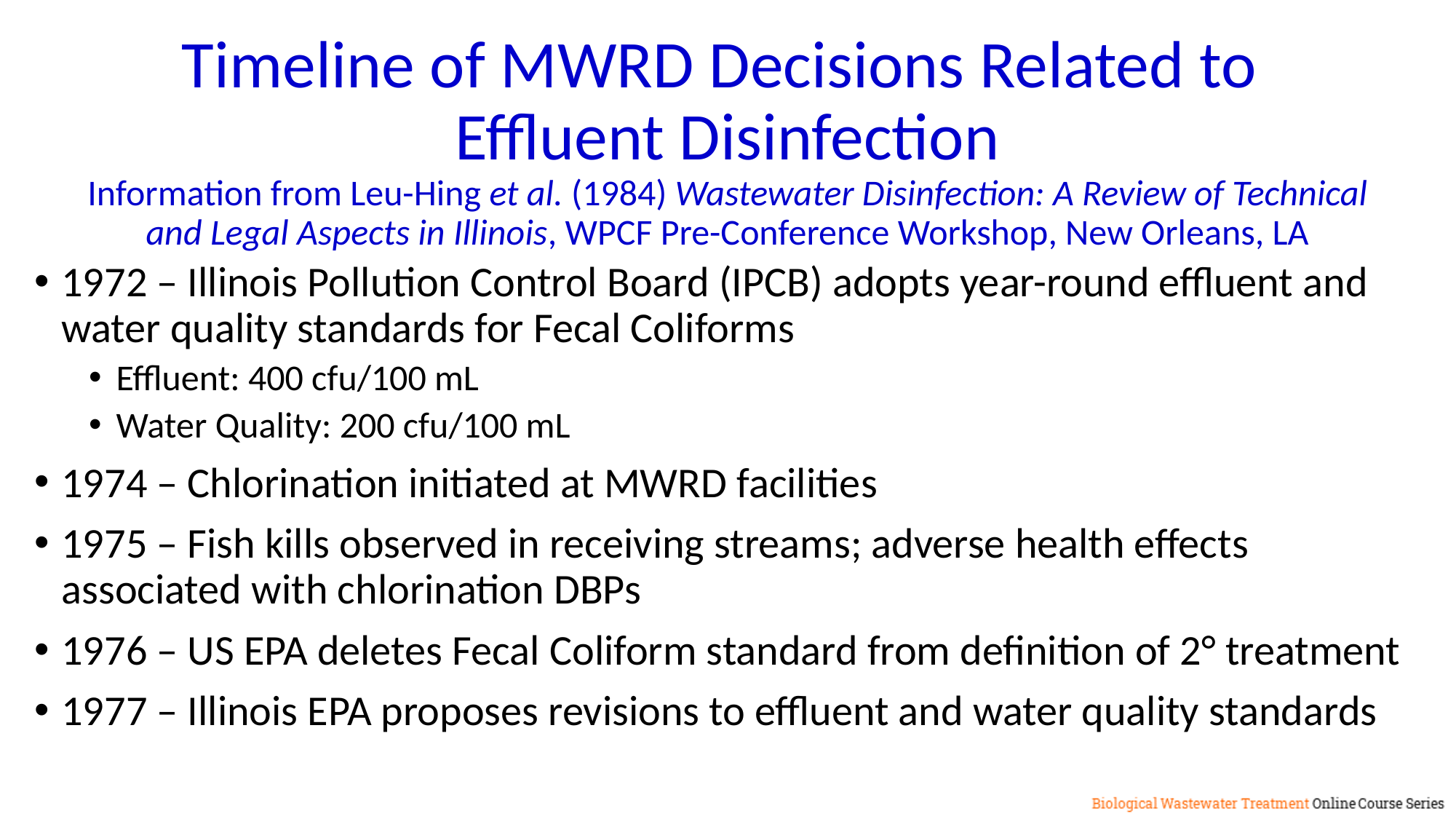

# Timeline of MWRD Decisions Related to Effluent Disinfection Information from Leu-Hing et al. (1984) Wastewater Disinfection: A Review of Technical and Legal Aspects in Illinois, WPCF Pre-Conference Workshop, New Orleans, LA
1972 – Illinois Pollution Control Board (IPCB) adopts year-round effluent and water quality standards for Fecal Coliforms
Effluent: 400 cfu/100 mL
Water Quality: 200 cfu/100 mL
1974 – Chlorination initiated at MWRD facilities
1975 – Fish kills observed in receiving streams; adverse health effects associated with chlorination DBPs
1976 – US EPA deletes Fecal Coliform standard from definition of 2° treatment
1977 – Illinois EPA proposes revisions to effluent and water quality standards